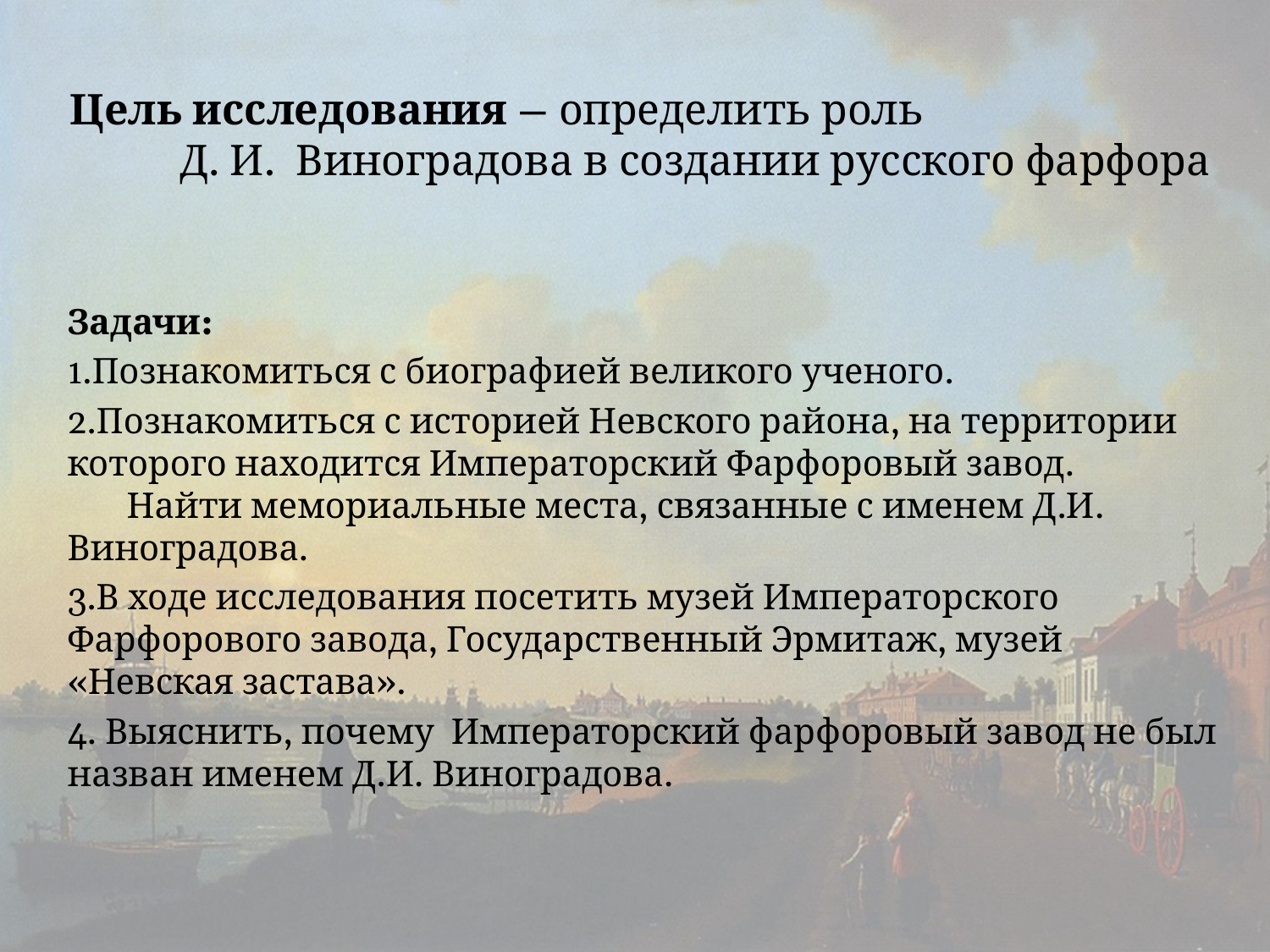

Цель исследования – определить роль                                         Д. И.  Виноградова в создании русского фарфора

Задачи:
1.Познакомиться с биографией великого ученого.
2.Познакомиться с историей Невского района, на территории которого находится Императорский Фарфоровый завод.                         Найти мемориальные места, связанные с именем Д.И. Виноградова.
3.В ходе исследования посетить музей Императорского Фарфорового завода, Государственный Эрмитаж, музей «Невская застава».
4. Выяснить, почему  Императорский фарфоровый завод не был назван именем Д.И. Виноградова.